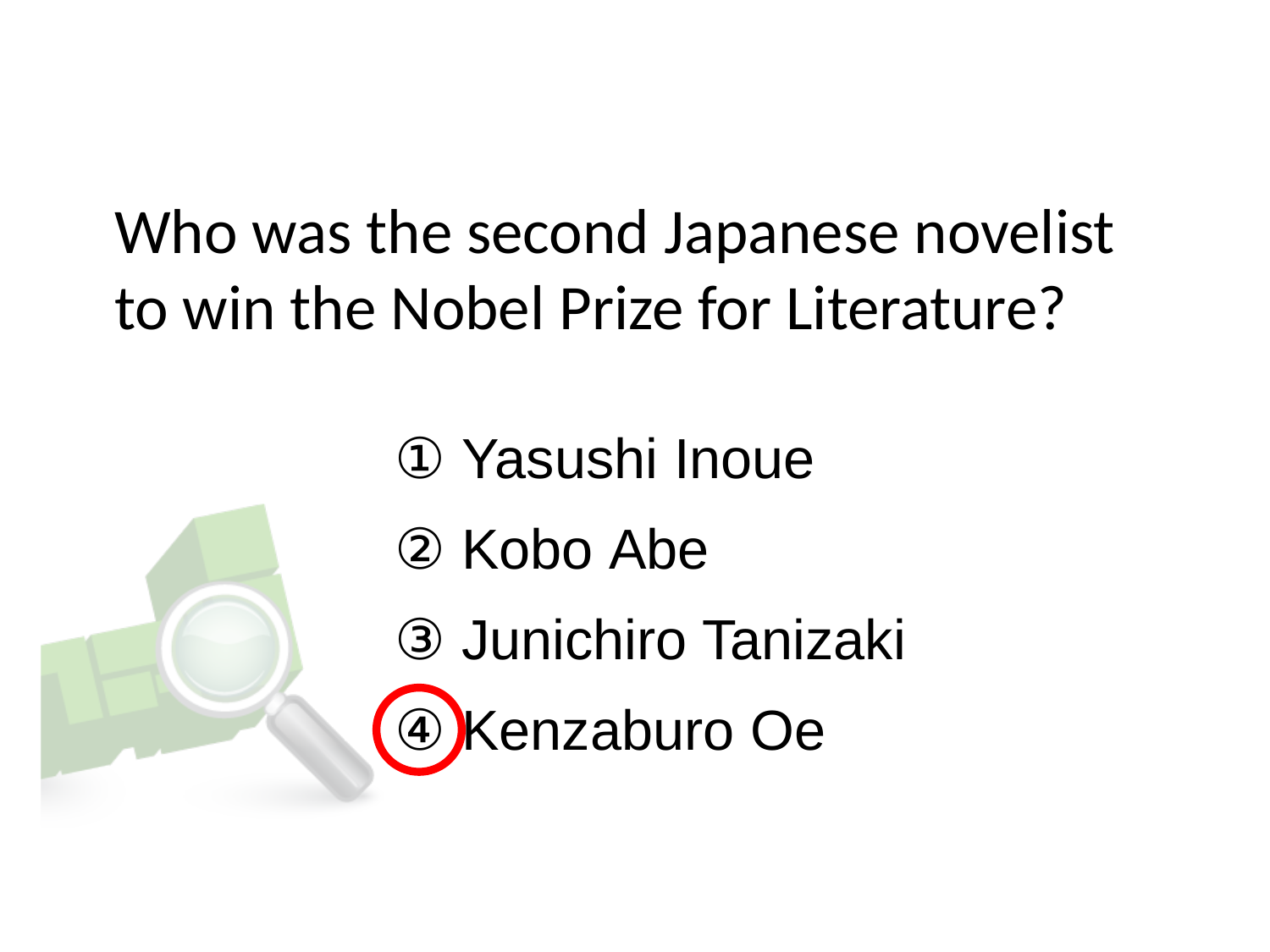

# Who was the second Japanese novelist to win the Nobel Prize for Literature?
① Yasushi Inoue
② Kobo Abe
③ Junichiro Tanizaki
④ Kenzaburo Oe